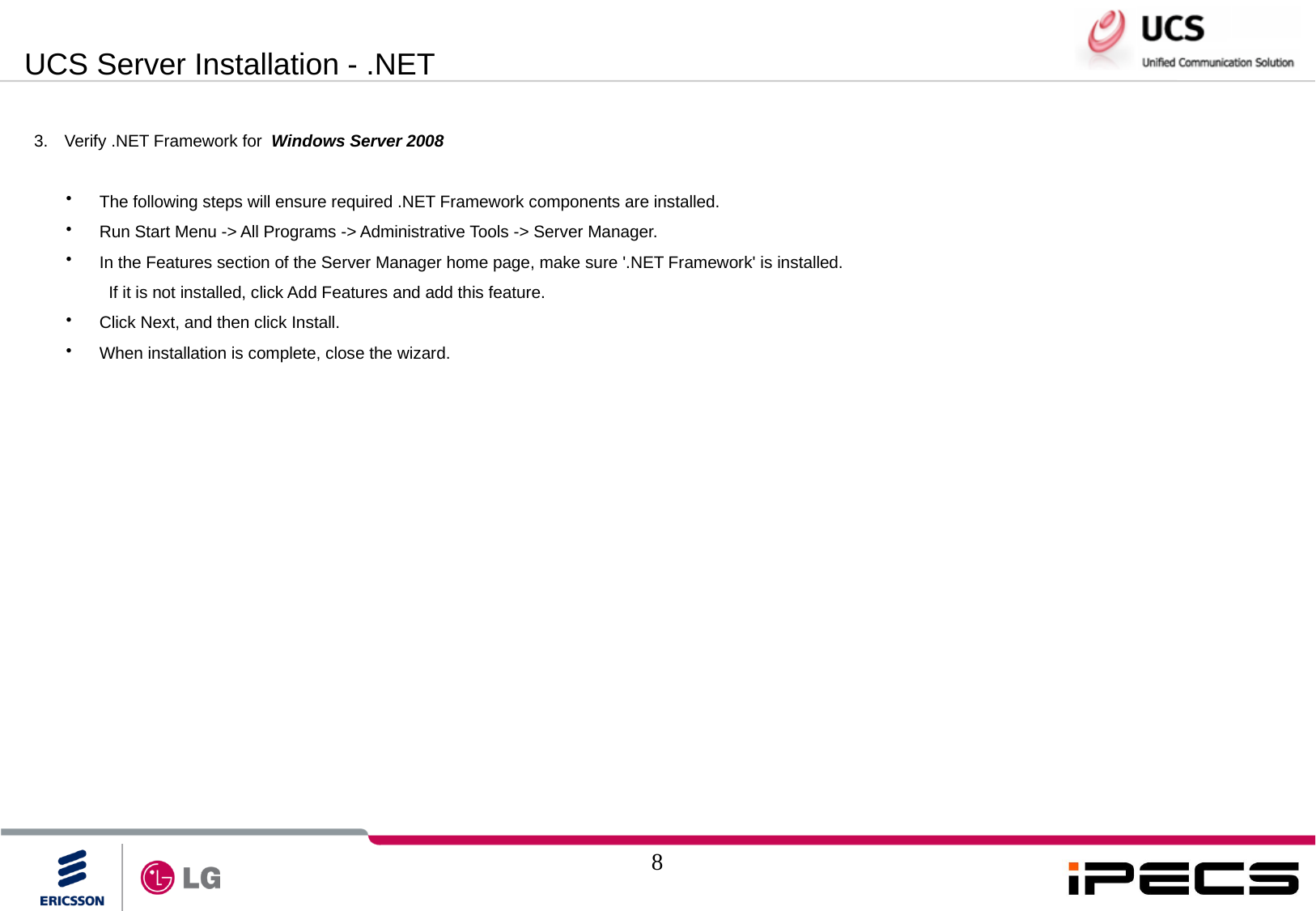

UCS Server Installation - .NET
Verify .NET Framework for  Windows Server 2008

 The following steps will ensure required .NET Framework components are installed.
 Run Start Menu -> All Programs -> Administrative Tools -> Server Manager.
 In the Features section of the Server Manager home page, make sure '.NET Framework' is installed.
   If it is not installed, click Add Features and add this feature.
 Click Next, and then click Install.
 When installation is complete, close the wizard.

8